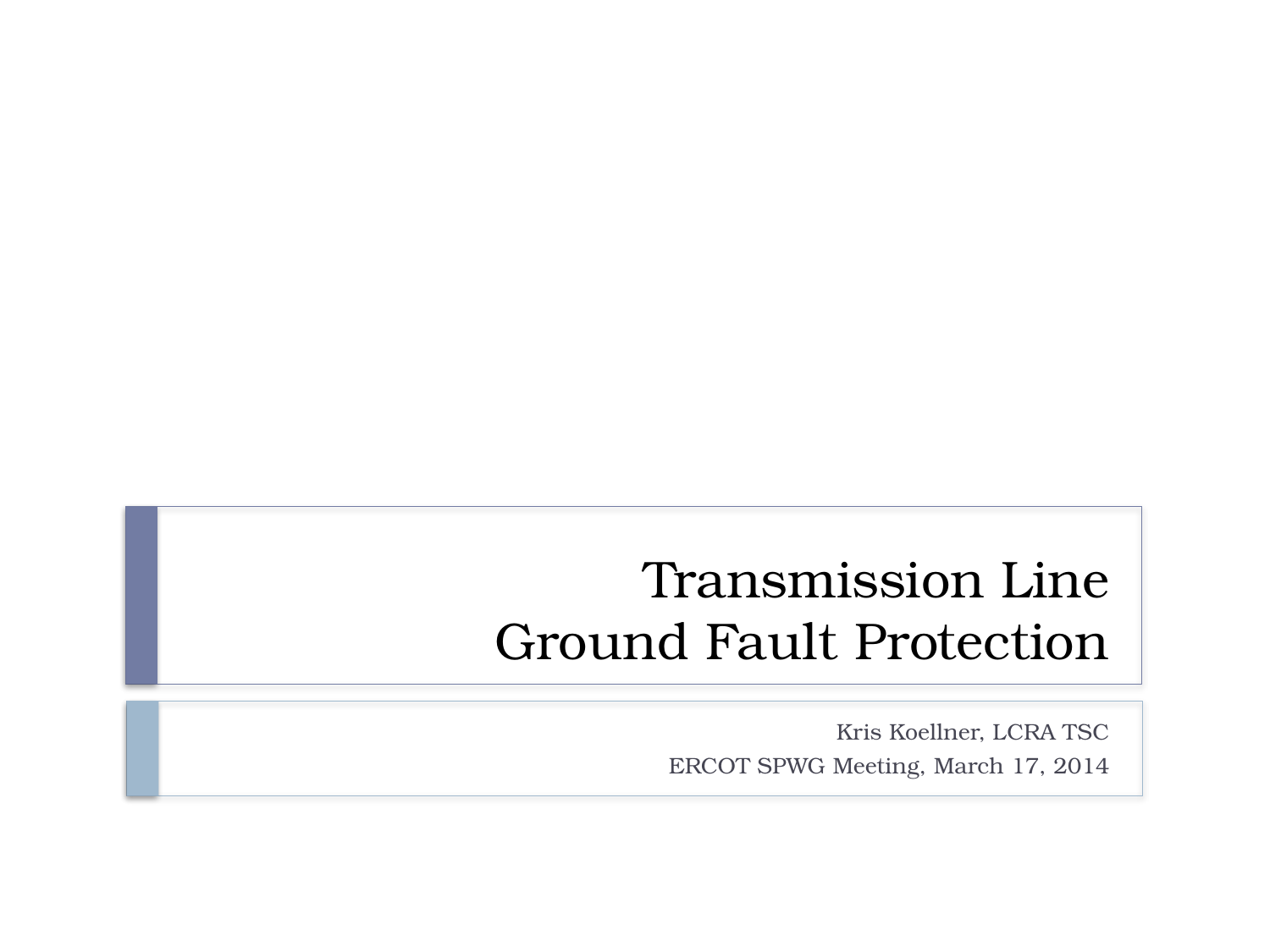

# Transmission Line Ground Fault Protection
Kris Koellner, LCRA TSC
ERCOT SPWG Meeting, March 17, 2014